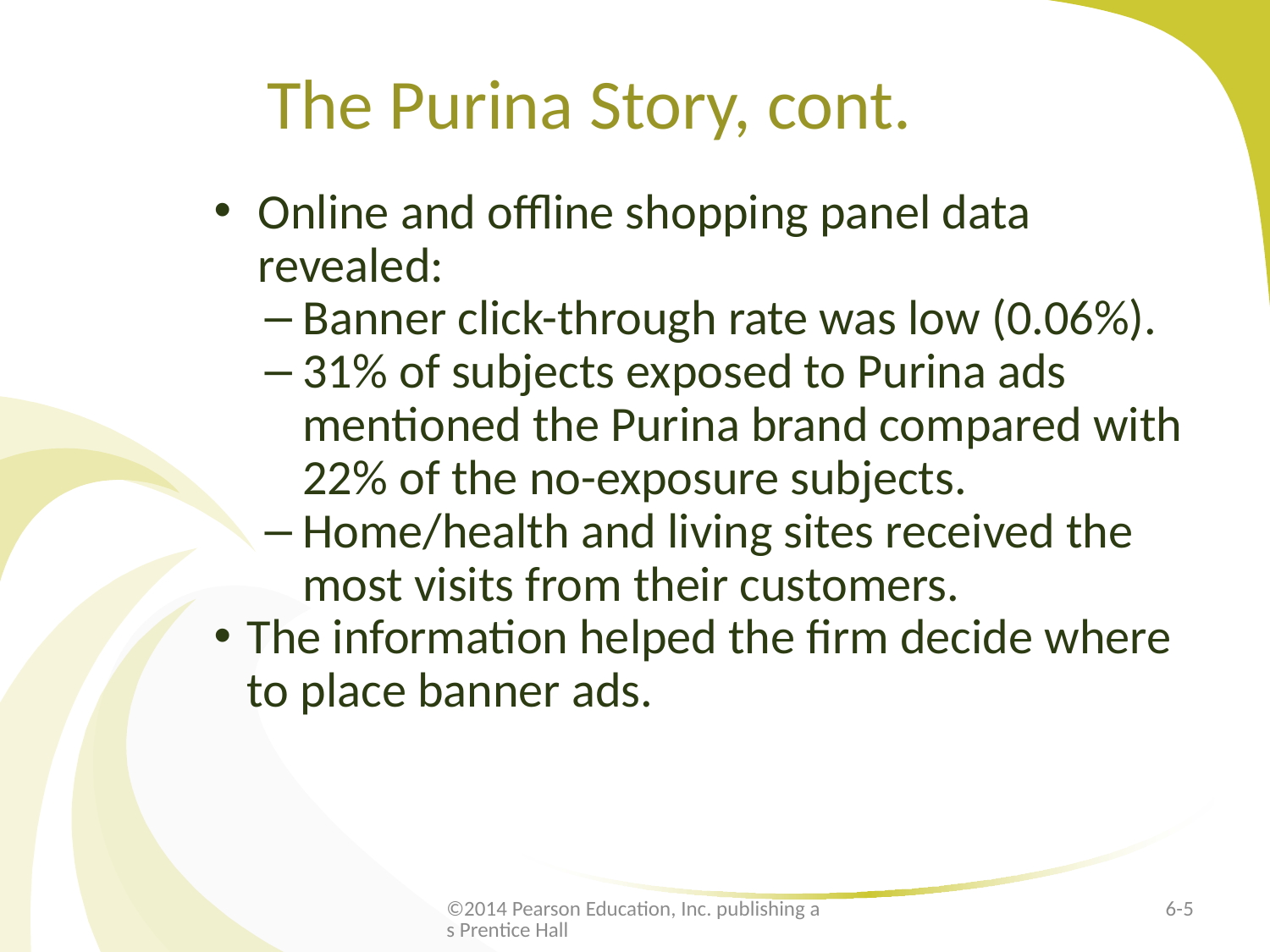

# The Purina Story, cont.
Online and offline shopping panel data revealed:
Banner click-through rate was low (0.06%).
31% of subjects exposed to Purina ads mentioned the Purina brand compared with 22% of the no-exposure subjects.
Home/health and living sites received the most visits from their customers.
The information helped the firm decide where to place banner ads.

©2014 Pearson Education, Inc. publishing as Prentice Hall
6-5